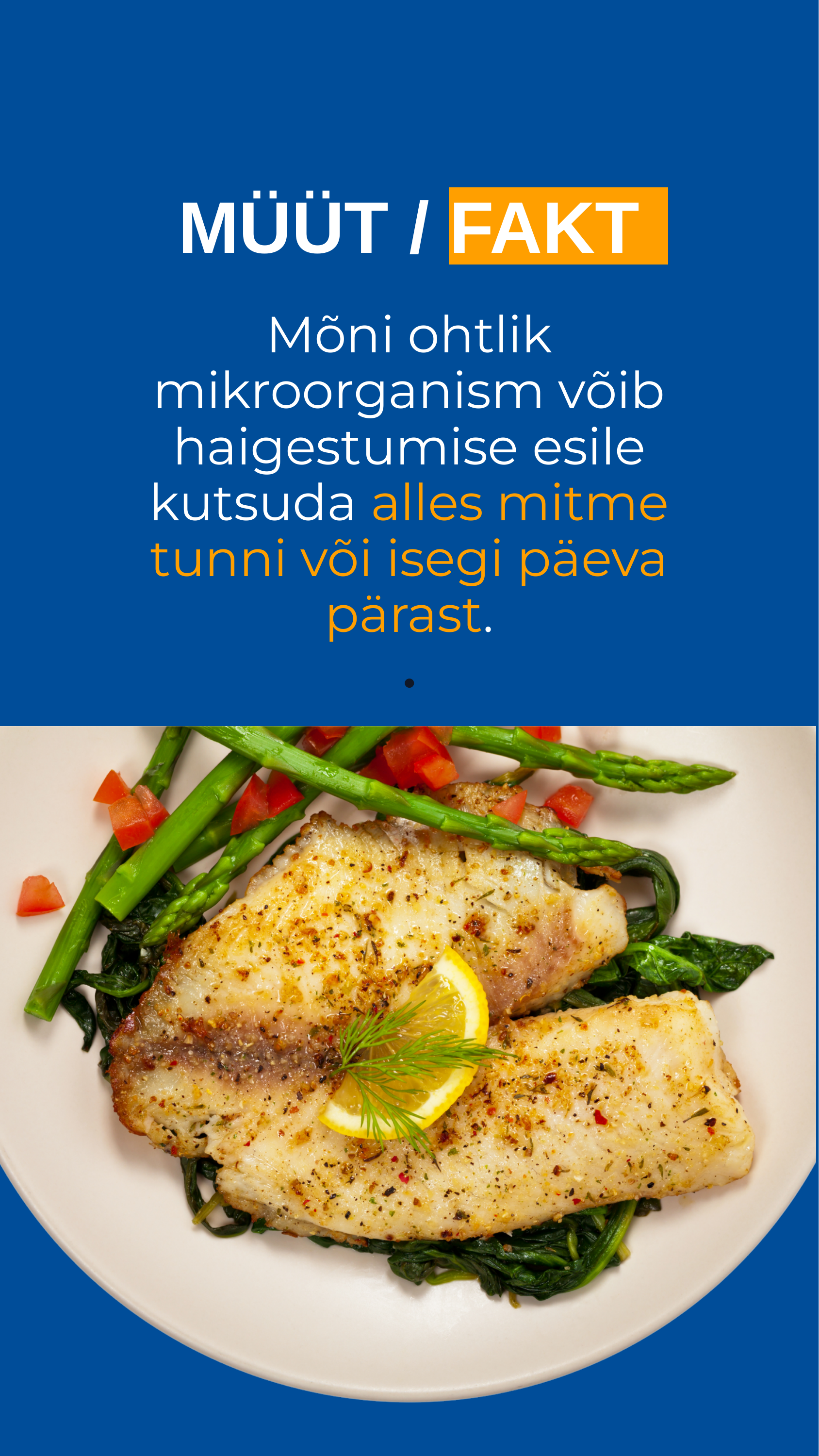

MÜÜT / FAKT

Mõni ohtlik mikroorganism võib haigestumise esile kutsuda alles mitme tunni või isegi päeva pärast.
.